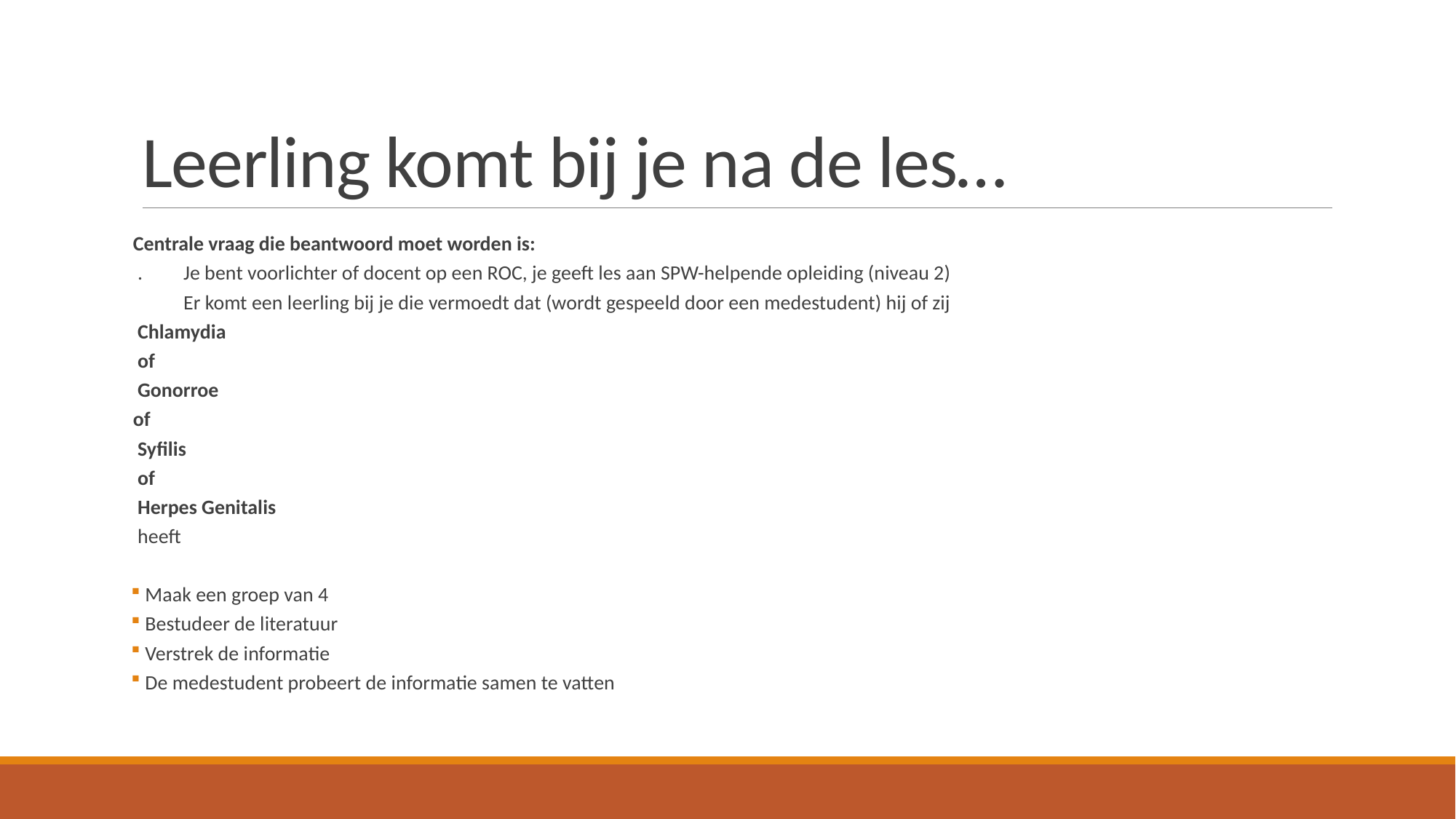

# Leerling komt bij je na de les…
Centrale vraag die beantwoord moet worden is:
 .	Je bent voorlichter of docent op een ROC, je geeft les aan SPW-helpende opleiding (niveau 2)
	Er komt een leerling bij je die vermoedt dat (wordt gespeeld door een medestudent) hij of zij
 Chlamydia
 of
 Gonorroe
of
 Syfilis
 of
 Herpes Genitalis
 heeft

 Maak een groep van 4
 Bestudeer de literatuur
 Verstrek de informatie
 De medestudent probeert de informatie samen te vatten